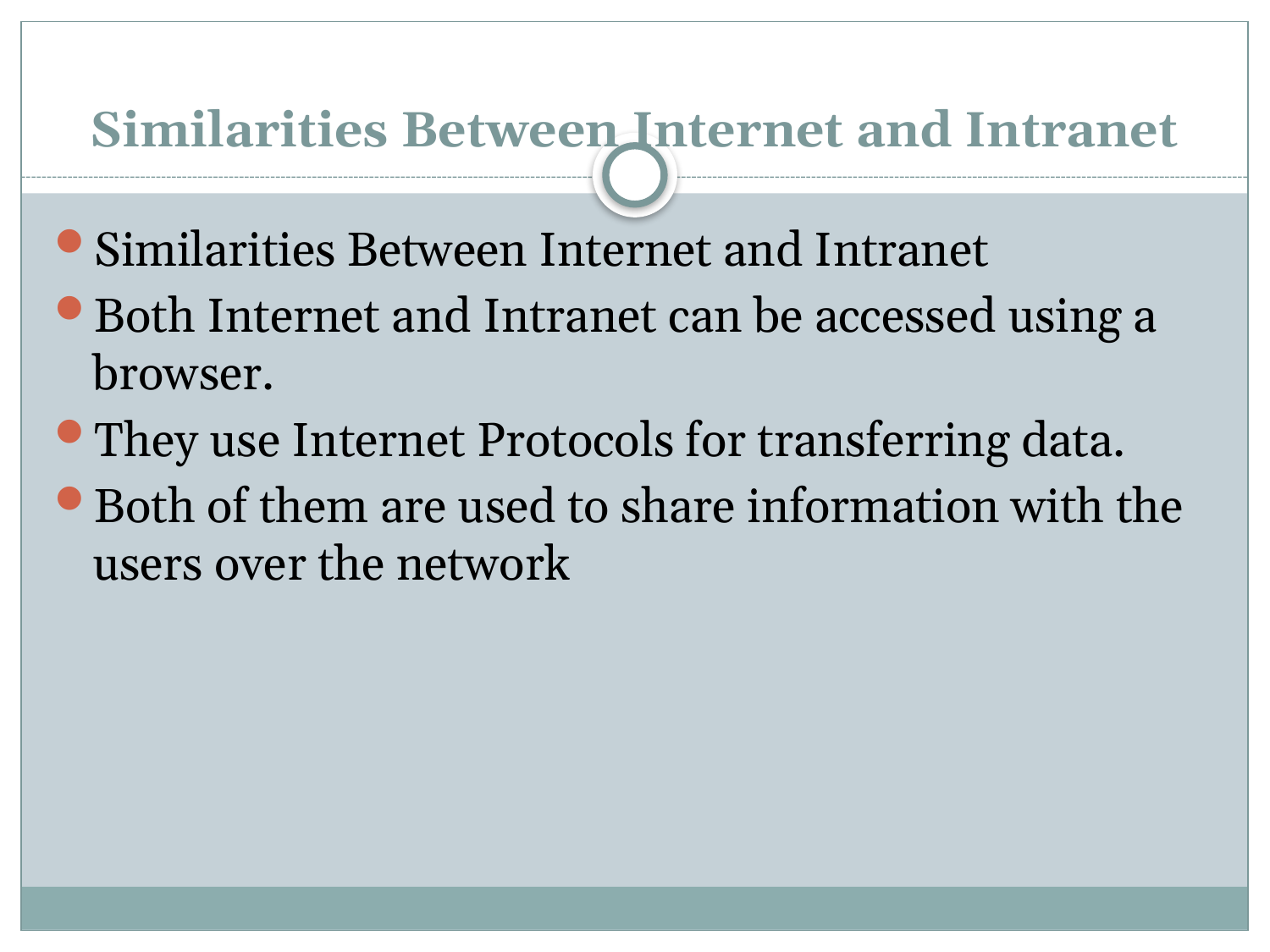

# Similarities Between Internet and Intranet
Similarities Between Internet and Intranet
Both Internet and Intranet can be accessed using a browser.
They use Internet Protocols for transferring data.
Both of them are used to share information with the users over the network